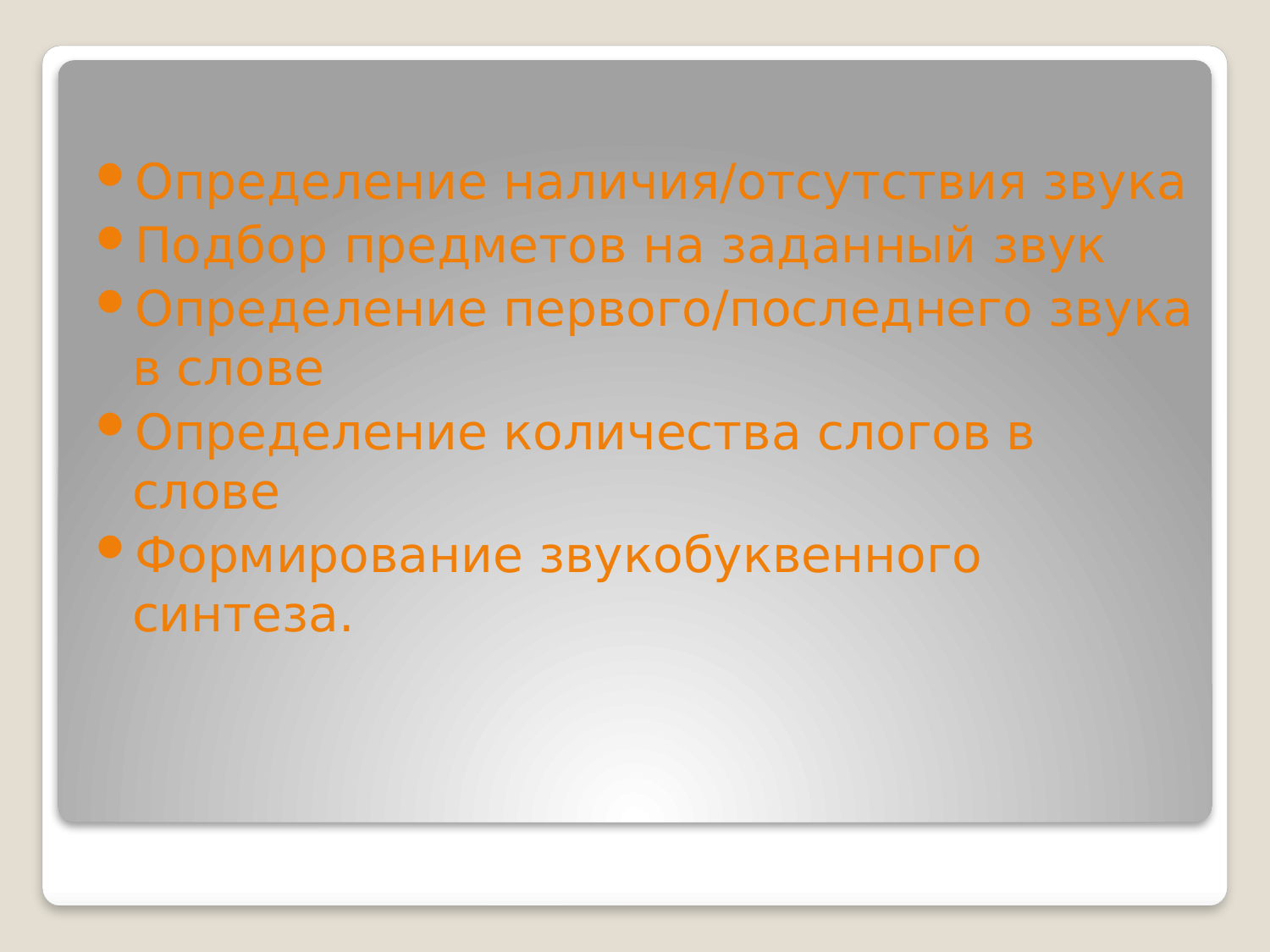

Определение наличия/отсутствия звука
Подбор предметов на заданный звук
Определение первого/последнего звука в слове
Определение количества слогов в слове
Формирование звукобуквенного синтеза.